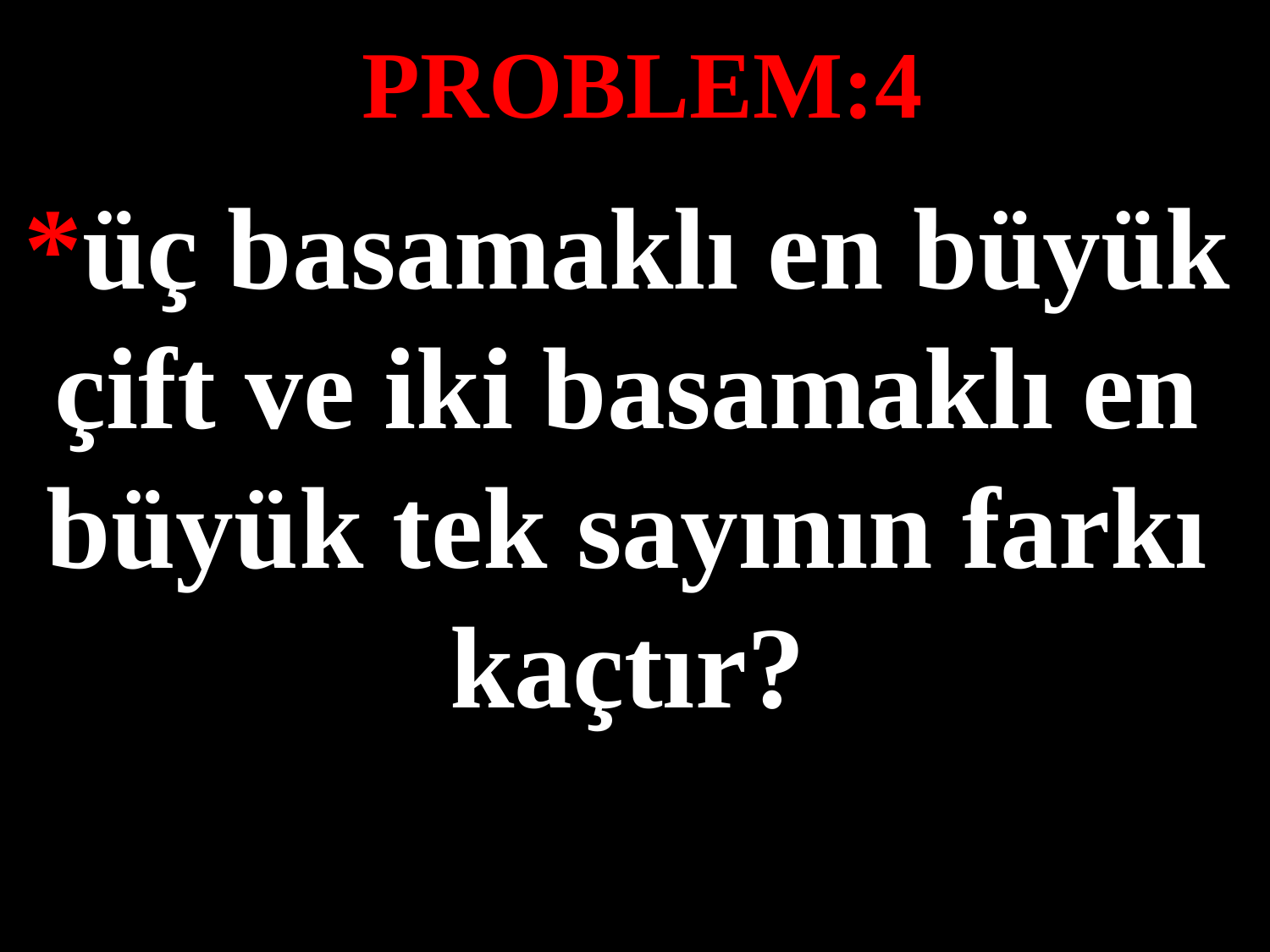

PROBLEM:4
*üç basamaklı en büyük çift ve iki basamaklı en büyük tek sayının farkı kaçtır?
#